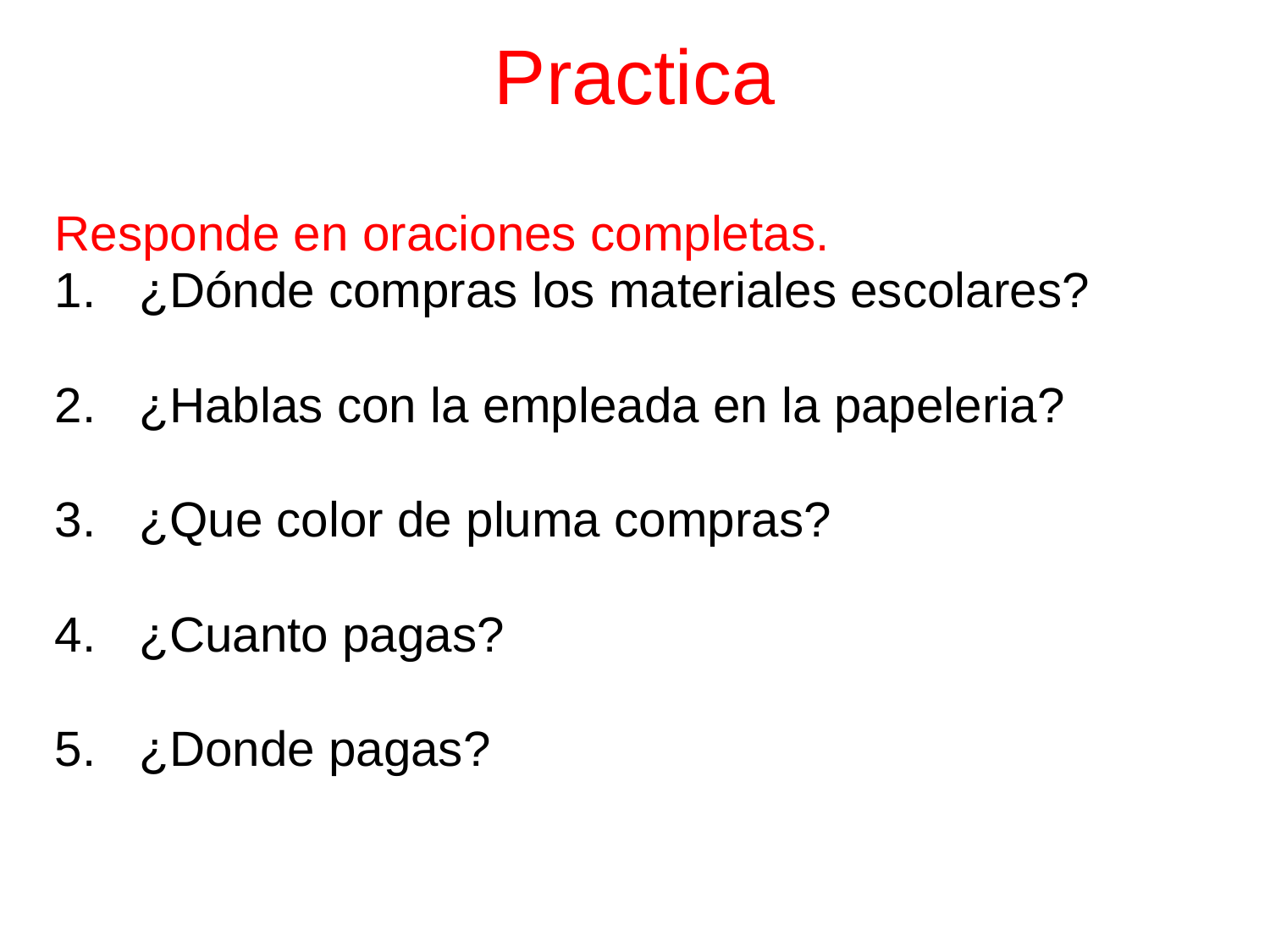

Practica

Responde en oraciones completas.
¿Dónde compras los materiales escolares?

¿Hablas con la empleada en la papeleria?

¿Que color de pluma compras?

¿Cuanto pagas?

¿Donde pagas?